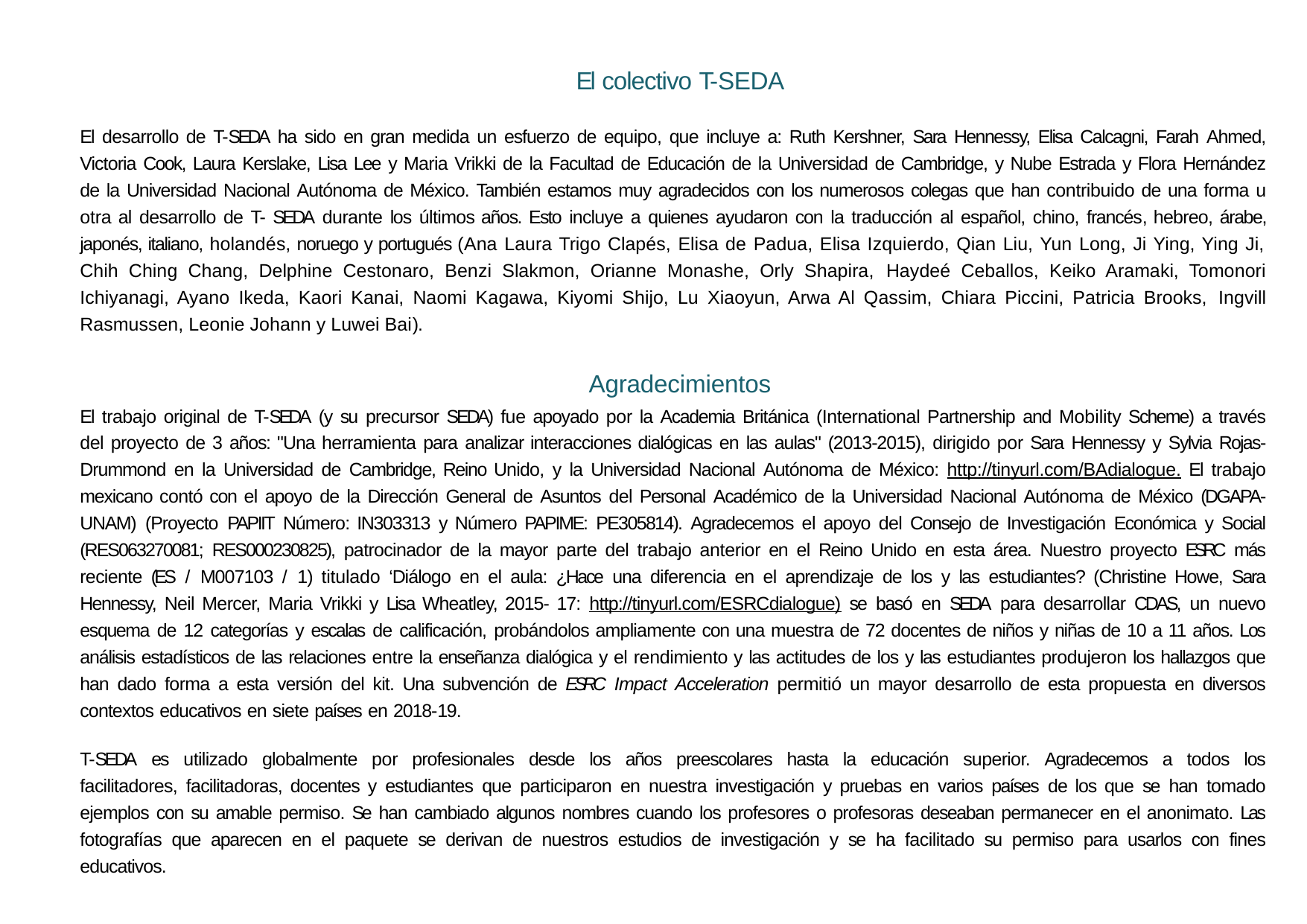

El colectivo T-SEDA
El desarrollo de T-SEDA ha sido en gran medida un esfuerzo de equipo, que incluye a: Ruth Kershner, Sara Hennessy, Elisa Calcagni, Farah Ahmed, Victoria Cook, Laura Kerslake, Lisa Lee y Maria Vrikki de la Facultad de Educación de la Universidad de Cambridge, y Nube Estrada y Flora Hernández de la Universidad Nacional Autónoma de México. También estamos muy agradecidos con los numerosos colegas que han contribuido de una forma u otra al desarrollo de T- SEDA durante los últimos años. Esto incluye a quienes ayudaron con la traducción al español, chino, francés, hebreo, árabe, japonés, italiano, holandés, noruego y portugués (Ana Laura Trigo Clapés, Elisa de Padua, Elisa Izquierdo, Qian Liu, Yun Long, Ji Ying, Ying Ji, Chih Ching Chang, Delphine Cestonaro, Benzi Slakmon, Orianne Monashe, Orly Shapira, Haydeé Ceballos, Keiko Aramaki, Tomonori Ichiyanagi, Ayano Ikeda, Kaori Kanai, Naomi Kagawa, Kiyomi Shijo, Lu Xiaoyun, Arwa Al Qassim, Chiara Piccini, Patricia Brooks, Ingvill Rasmussen, Leonie Johann y Luwei Bai).

Agradecimientos
El trabajo original de T-SEDA (y su precursor SEDA) fue apoyado por la Academia Británica (International Partnership and Mobility Scheme) a través del proyecto de 3 años: "Una herramienta para analizar interacciones dialógicas en las aulas" (2013-2015), dirigido por Sara Hennessy y Sylvia Rojas-Drummond en la Universidad de Cambridge, Reino Unido, y la Universidad Nacional Autónoma de México: http://tinyurl.com/BAdialogue. El trabajo mexicano contó con el apoyo de la Dirección General de Asuntos del Personal Académico de la Universidad Nacional Autónoma de México (DGAPA-UNAM) (Proyecto PAPIIT Número: IN303313 y Número PAPIME: PE305814). Agradecemos el apoyo del Consejo de Investigación Económica y Social (RES063270081; RES000230825), patrocinador de la mayor parte del trabajo anterior en el Reino Unido en esta área. Nuestro proyecto ESRC más reciente (ES / M007103 / 1) titulado ‘Diálogo en el aula: ¿Hace una diferencia en el aprendizaje de los y las estudiantes? (Christine Howe, Sara Hennessy, Neil Mercer, Maria Vrikki y Lisa Wheatley, 2015- 17: http://tinyurl.com/ESRCdialogue) se basó en SEDA para desarrollar CDAS, un nuevo esquema de 12 categorías y escalas de calificación, probándolos ampliamente con una muestra de 72 docentes de niños y niñas de 10 a 11 años. Los análisis estadísticos de las relaciones entre la enseñanza dialógica y el rendimiento y las actitudes de los y las estudiantes produjeron los hallazgos que han dado forma a esta versión del kit. Una subvención de ESRC Impact Acceleration permitió un mayor desarrollo de esta propuesta en diversos contextos educativos en siete países en 2018-19.
T-SEDA es utilizado globalmente por profesionales desde los años preescolares hasta la educación superior. Agradecemos a todos los facilitadores, facilitadoras, docentes y estudiantes que participaron en nuestra investigación y pruebas en varios países de los que se han tomado ejemplos con su amable permiso. Se han cambiado algunos nombres cuando los profesores o profesoras deseaban permanecer en el anonimato. Las fotografías que aparecen en el paquete se derivan de nuestros estudios de investigación y se ha facilitado su permiso para usarlos con fines educativos.

Citación para el kit T-SEDA:  T-SEDA Collective (2023). Toolkit for Systematic Educational Dialogue Analysis (T-SEDA): A resource for inquiry into practice. v.9. https://camtree.learnworlds.com/t-seda